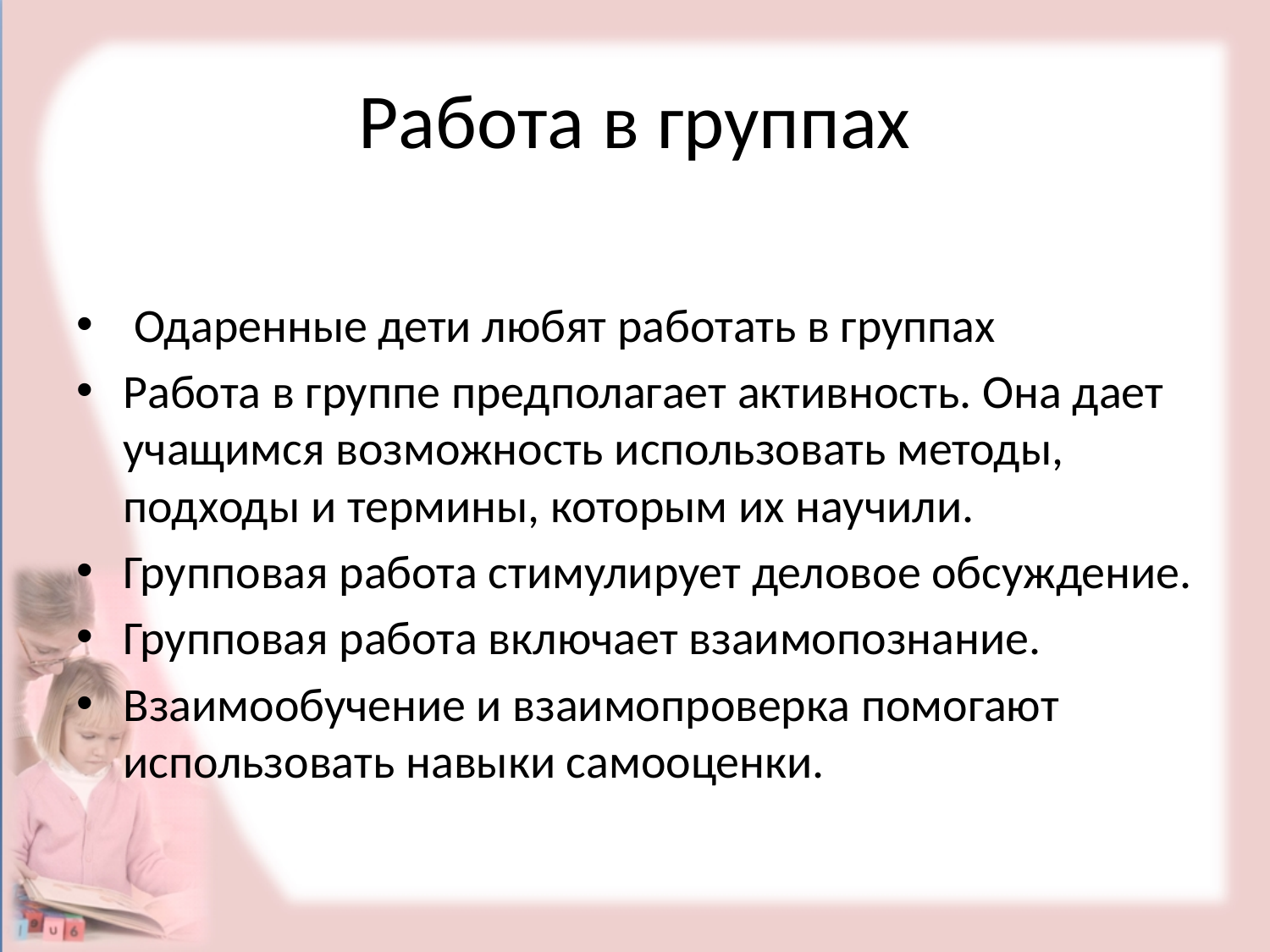

# Работа в группах

 Одаренные дети любят работать в группах
Работа в группе предполагает активность. Она дает учащимся возможность использовать методы, подходы и термины, которым их научили.
Групповая работа стимулирует деловое обсуждение.
Групповая работа включает взаимопознание.
Взаимообучение и взаимопроверка помогают использовать навыки самооценки.